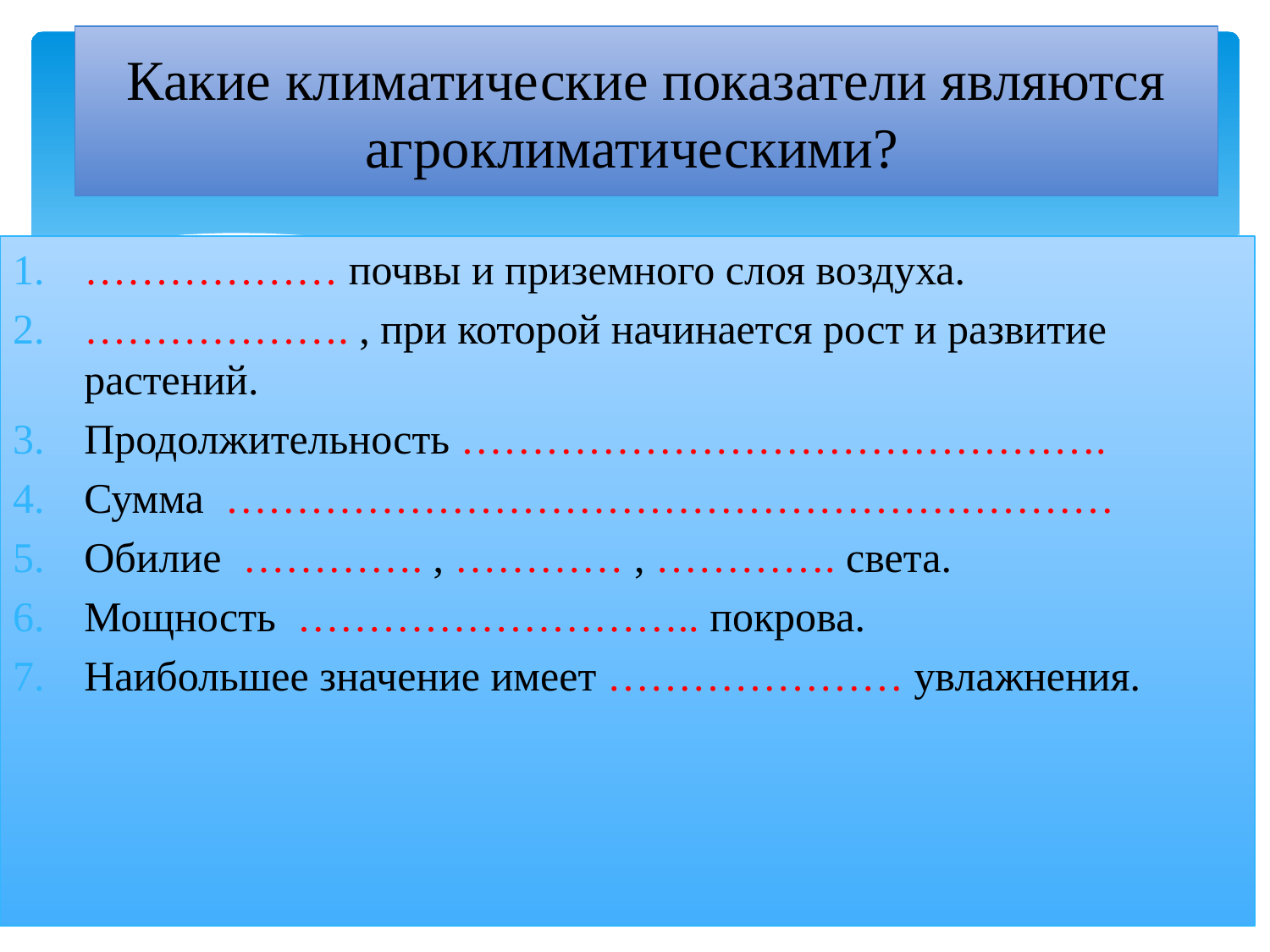

# Какие климатические показатели являются агроклиматическими?
……………… почвы и приземного слоя воздуха.
………………. , при которой начинается рост и развитие растений.
Продолжительность ……………………………………….
Сумма  ………………………………………………………
Обилие  …………. , ………… , …………. света.
Мощность  ……………………….. покрова.
Наибольшее значение имеет ………………… увлажнения.